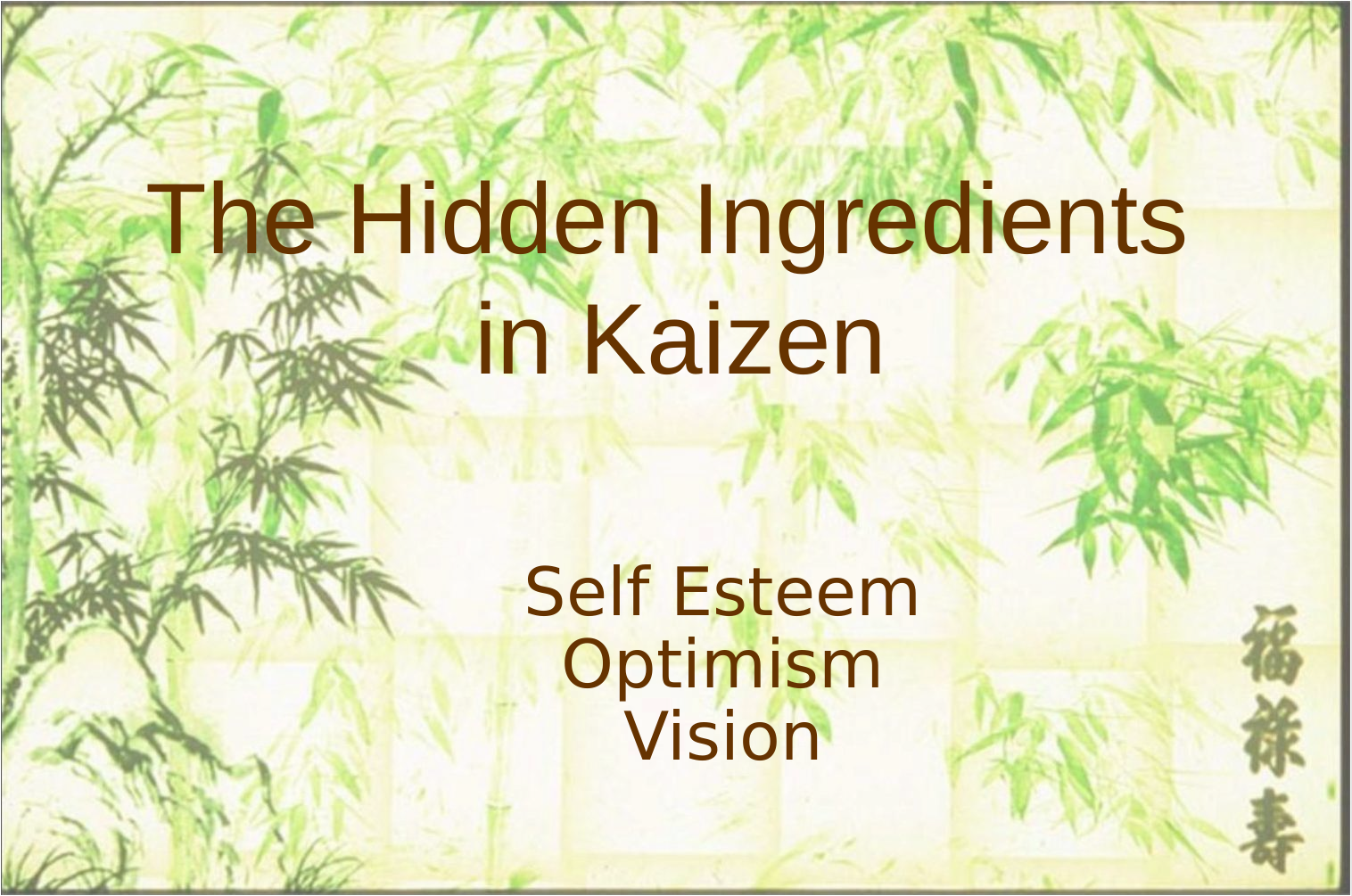

# The Hidden Ingredients in Kaizen
Self Esteem
Optimism
Vision